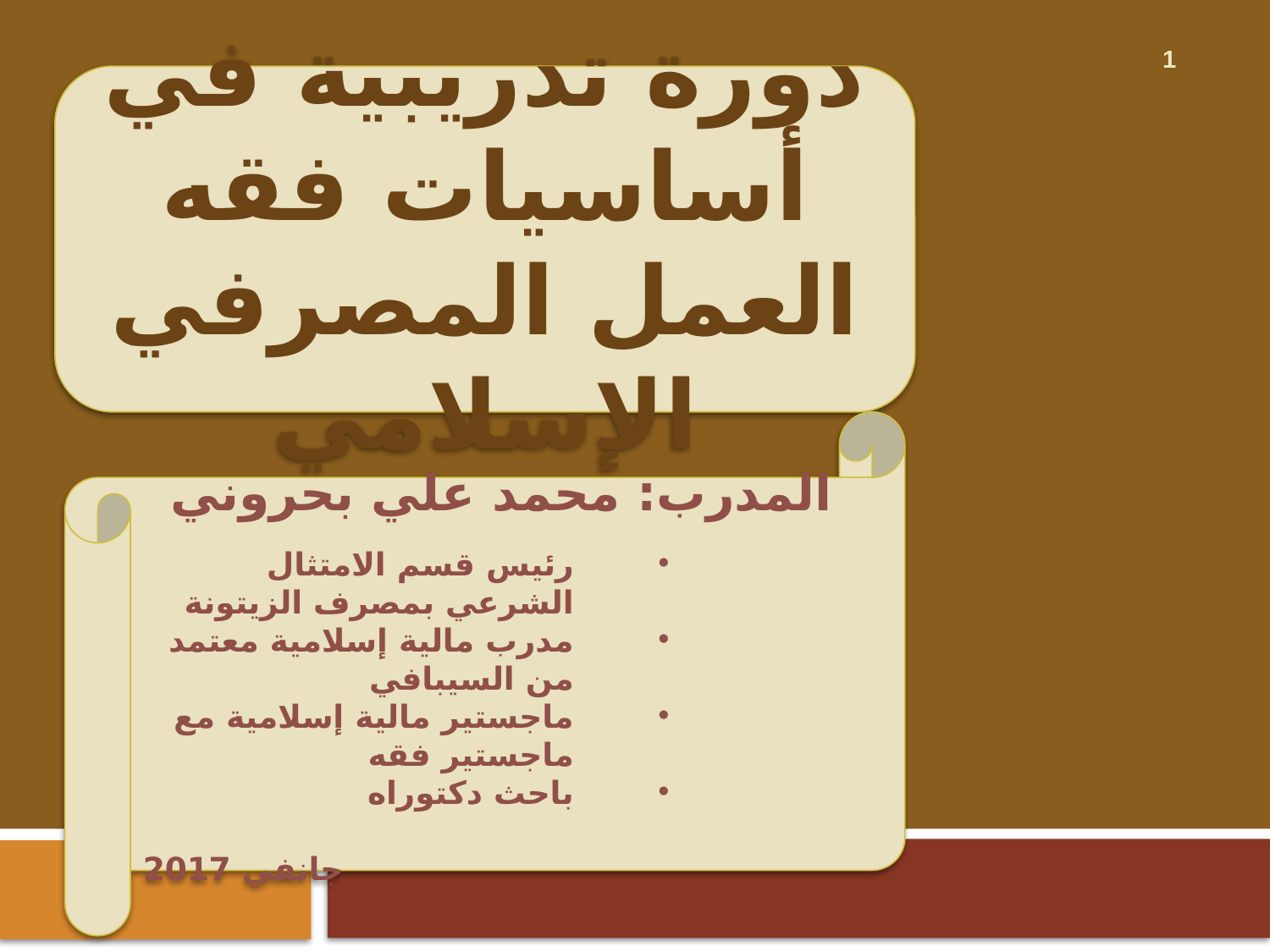

1
دورة تدريبية في أساسيات فقه العمل المصرفي الإسلامي
#
المدرب: محمد علي بحروني

رئيس قسم الامتثال الشرعي بمصرف الزيتونة
مدرب مالية إسلامية معتمد من السيبافي
ماجستير مالية إسلامية مع ماجستير فقه
باحث دكتوراه

جانفي 2017